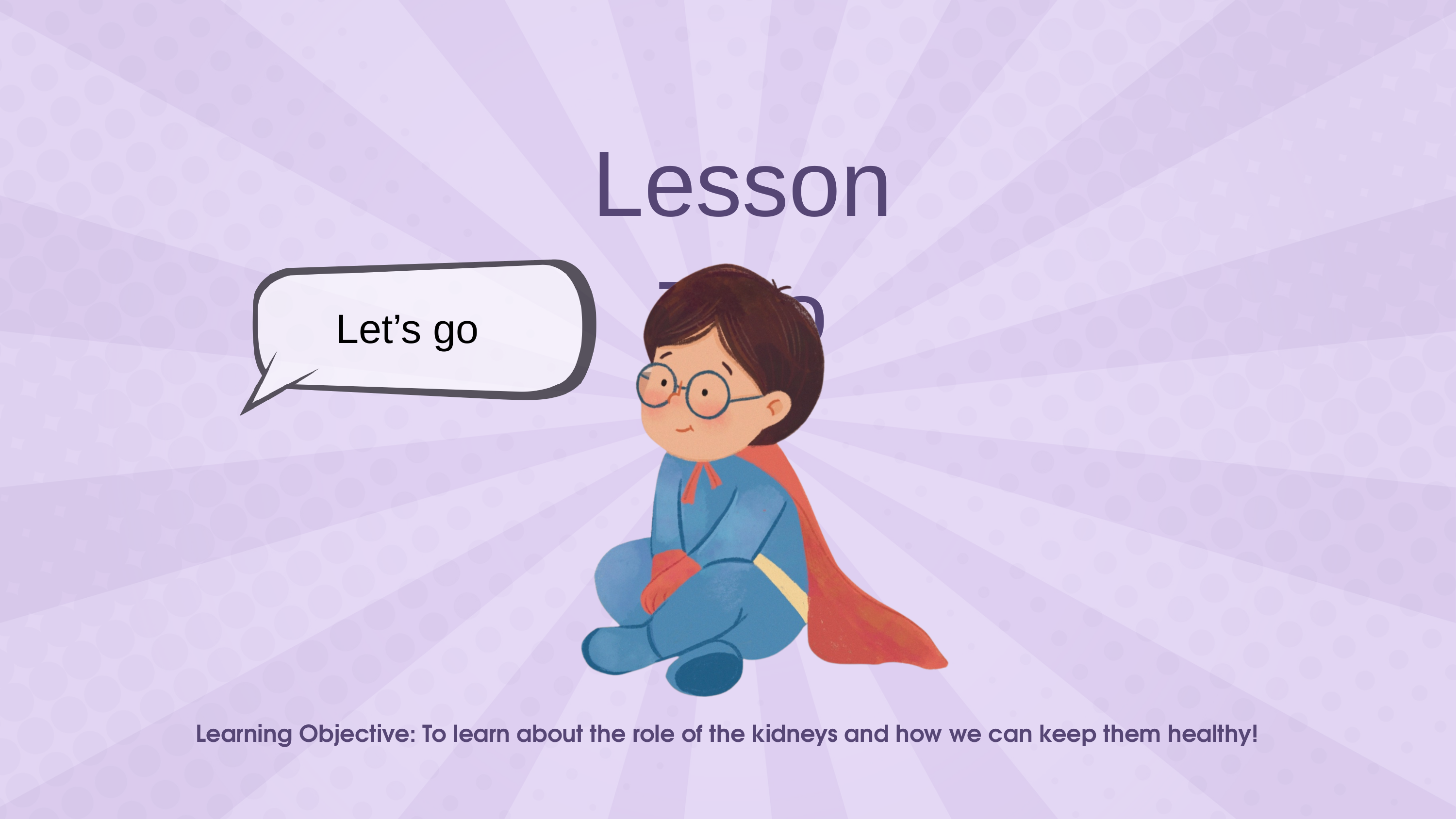

Lesson Two

Let’s go
Learning Objective: To learn about the role of the kidneys and how we can keep them healthy!